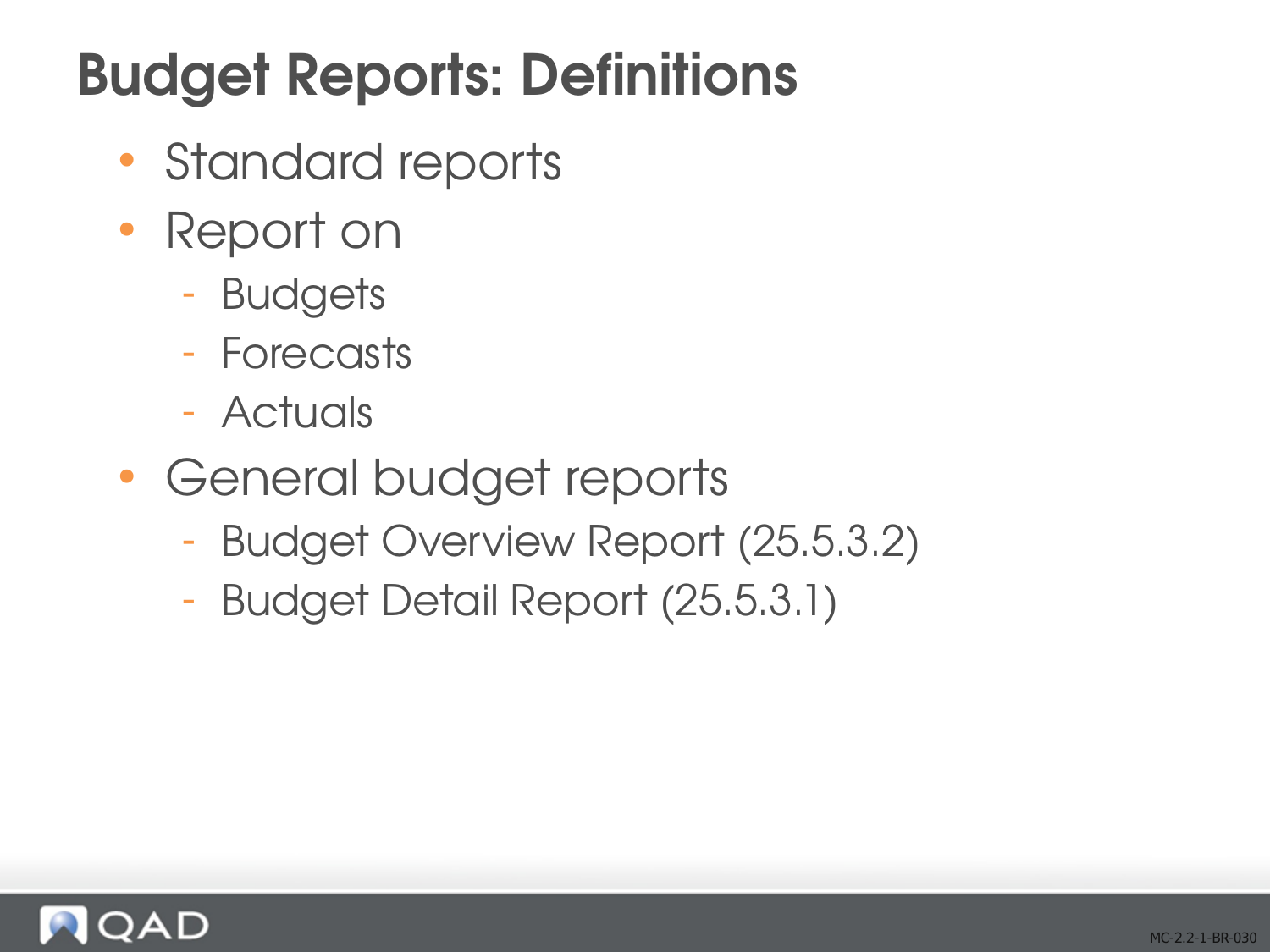

# Budget Reports: Definitions
Standard reports
Report on
Budgets
Forecasts
Actuals
General budget reports
Budget Overview Report (25.5.3.2)
Budget Detail Report (25.5.3.1)
MC-2.2-1-BR-030